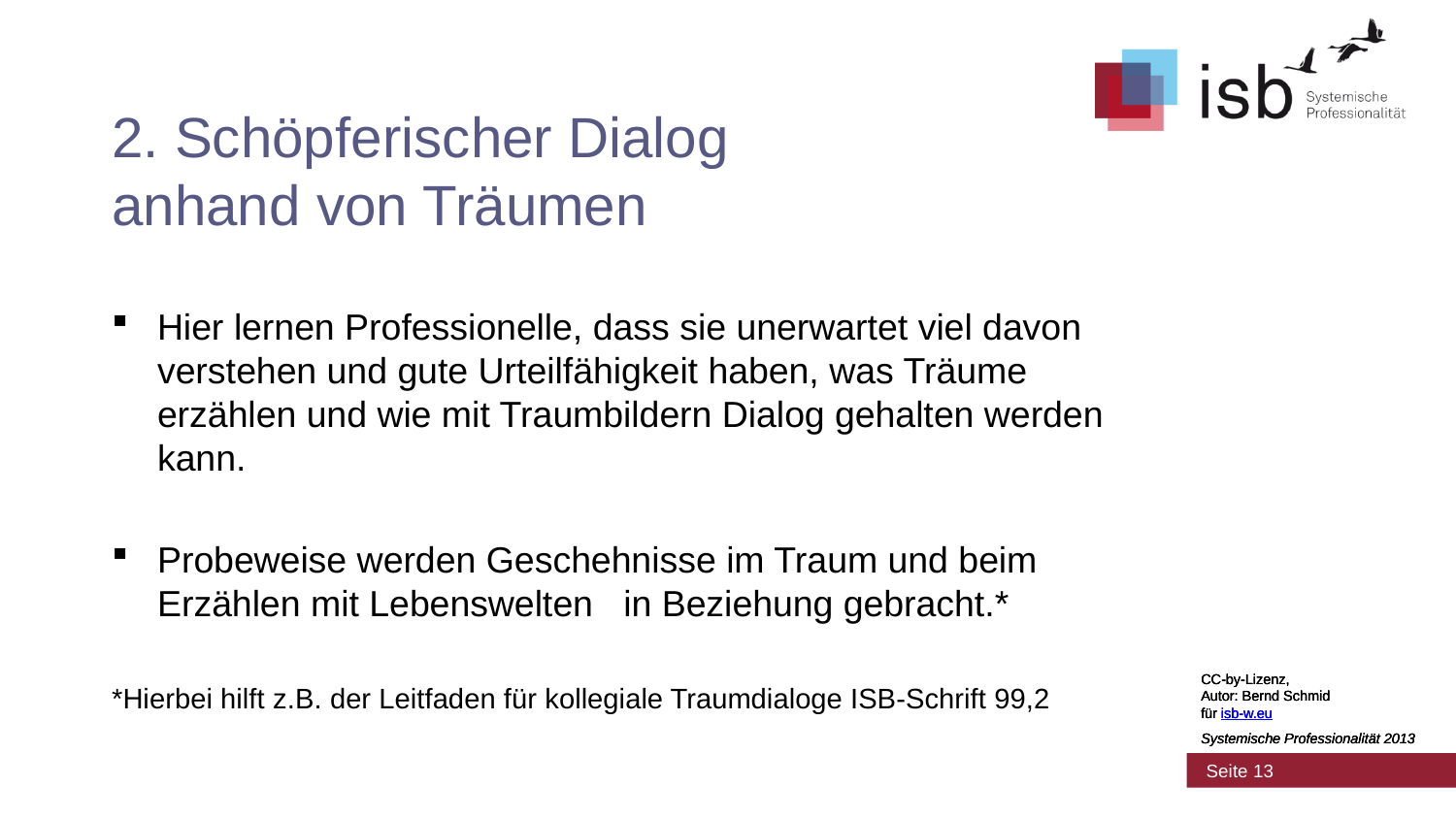

# 2. Schöpferischer Dialog anhand von Träumen

Hier lernen Professionelle, dass sie unerwartet viel davon verstehen und gute Urteilfähigkeit haben, was Träume erzählen und wie mit Traumbildern Dialog gehalten werden kann.

Probeweise werden Geschehnisse im Traum und beim Erzählen mit Lebenswelten   in Beziehung gebracht.*

*Hierbei hilft z.B. der Leitfaden für kollegiale Traumdialoge ISB-Schrift 99,2

CC-by-Lizenz,
Autor: Bernd Schmid
für isb-w.eu
Systemische Professionalität 2013

CC-by-Lizenz,
Autor: Bernd Schmid
für isb-w.eu
Systemische Professionalität 2013
 Seite 13